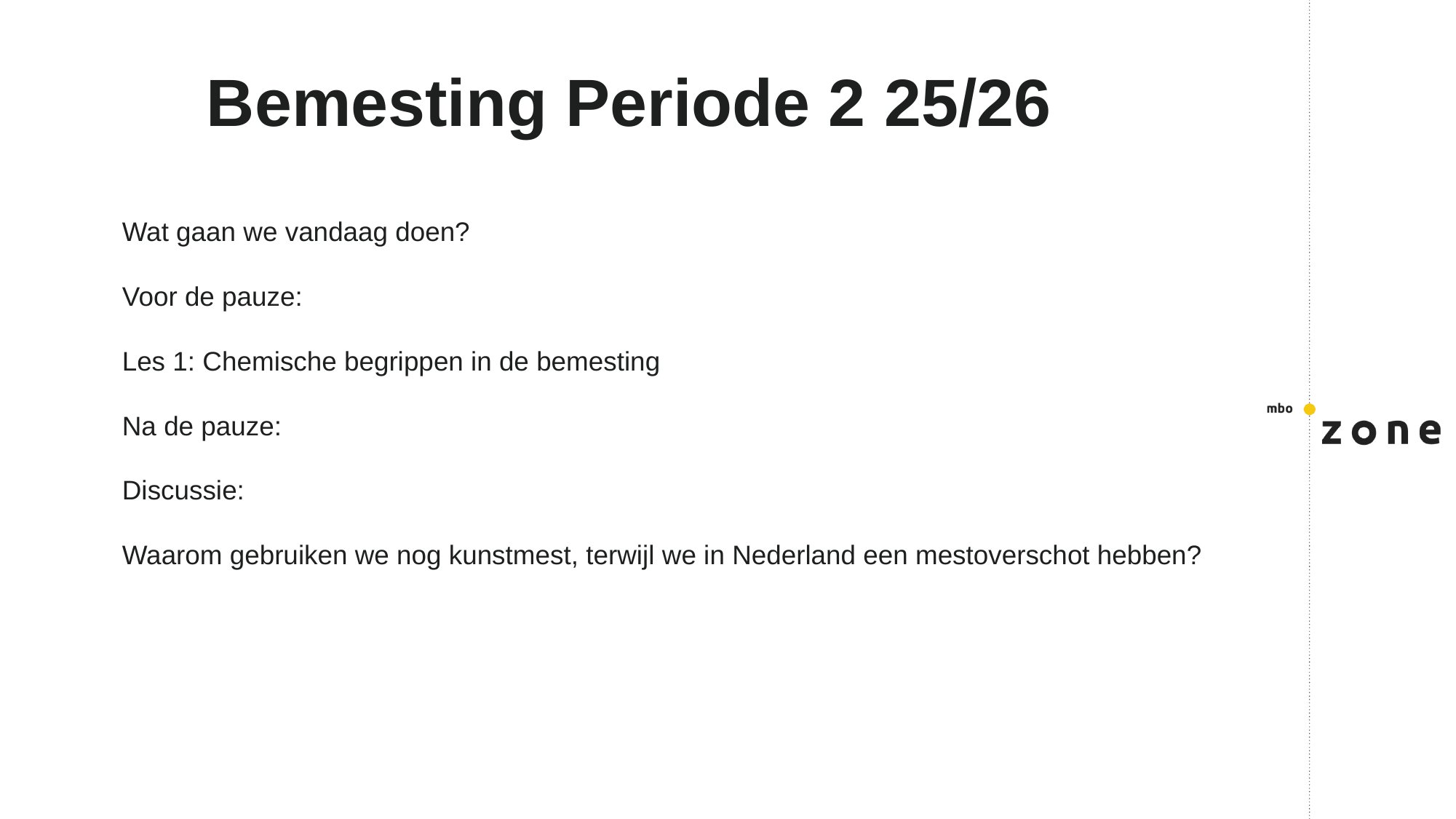

# Bemesting Periode 2 25/26

Wat gaan we vandaag doen?

Voor de pauze:

Les 1: Chemische begrippen in de bemesting

Na de pauze:

Discussie:

Waarom gebruiken we nog kunstmest, terwijl we in Nederland een mestoverschot hebben?